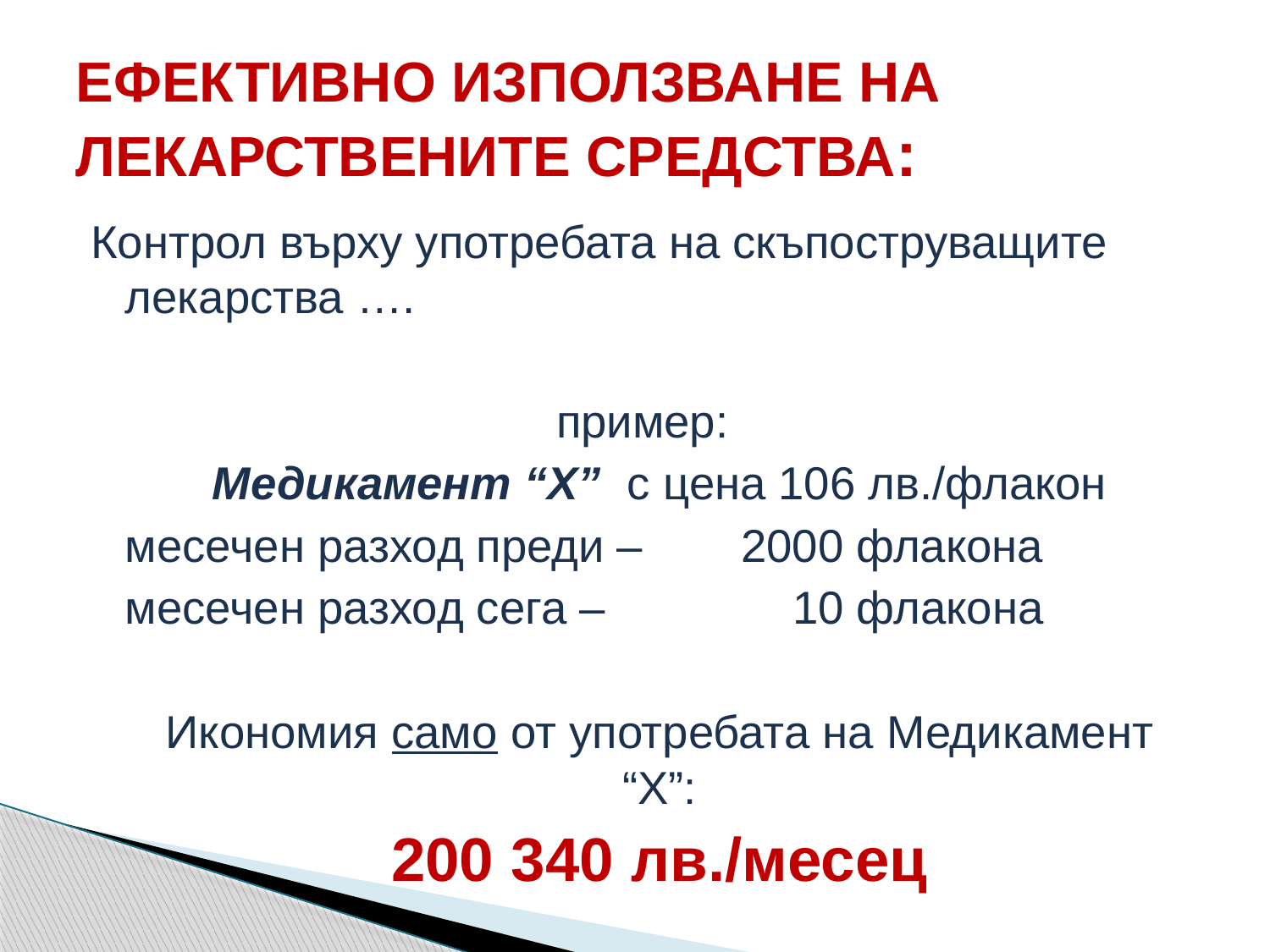

# ЕФЕКТИВНО ИЗПОЛЗВАНЕ НА ЛЕКАРСТВЕНИТЕ СРЕДСТВА:
Контрол върху употребата на скъпоструващите лекарства ….

пример:
	Медикамент “Х”  с цена 106 лв./флакон
	месечен разход преди – 	2000 флакона
	месечен разход сега – 		    10 флакона

	Икономия само от употребата на Медикамент “Х”:
	200 340 лв./месец